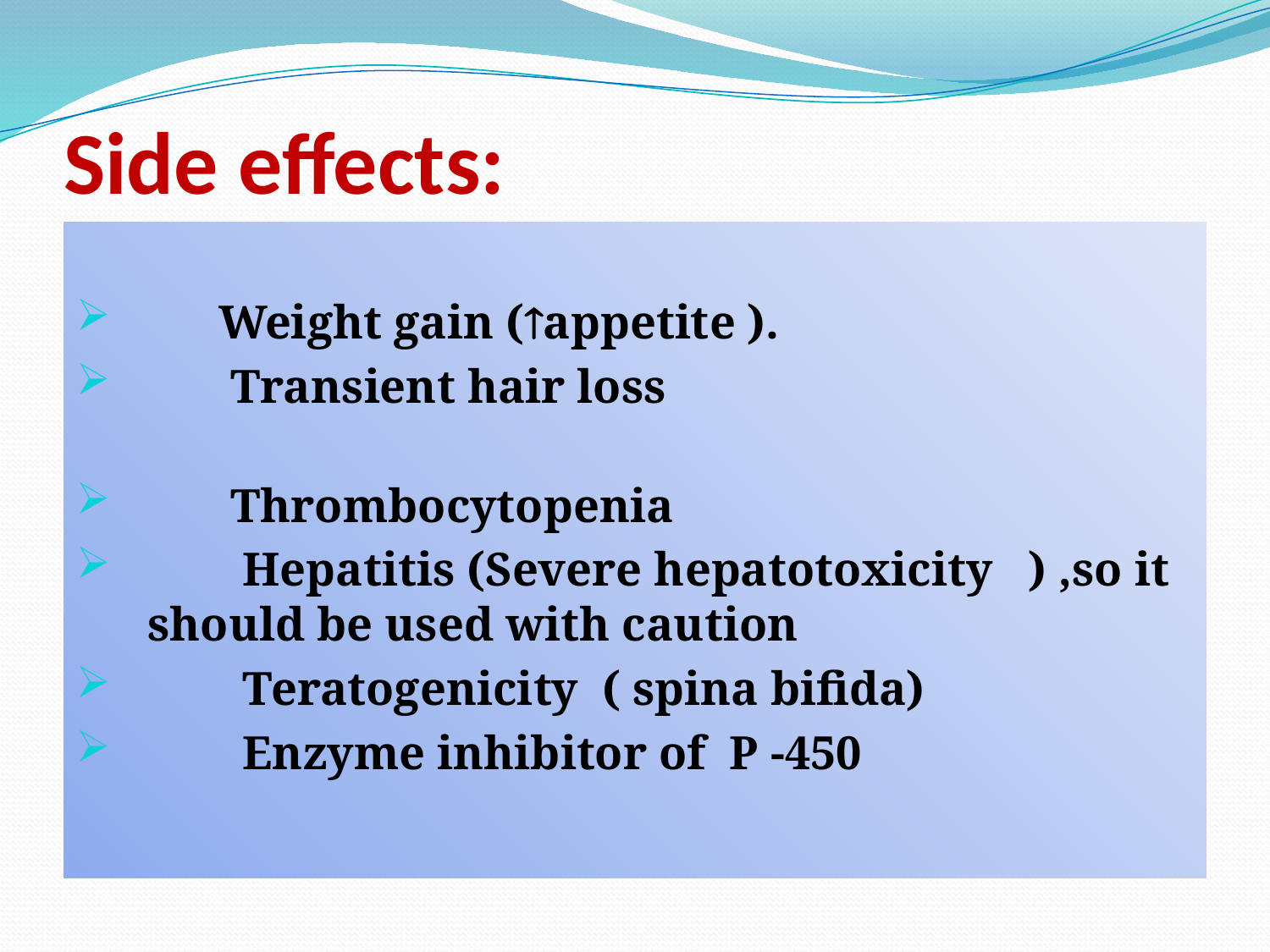

# Side effects:

      Weight gain (↑appetite ).
       Transient hair loss
       Thrombocytopenia
        Hepatitis (Severe hepatotoxicity   ) ,so it should be used with caution
        Teratogenicity  ( spina bifida)
        Enzyme inhibitor of  P -450